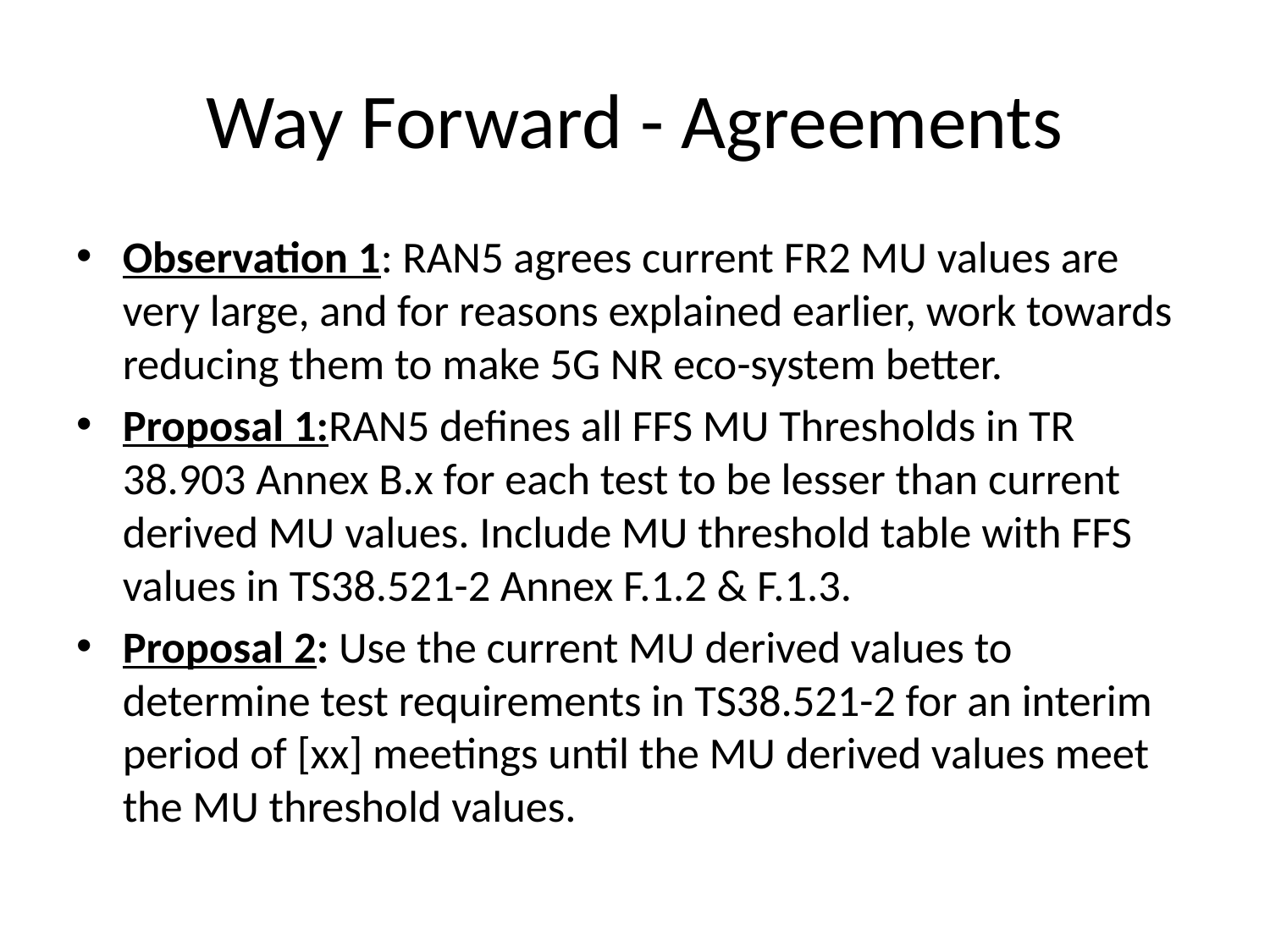

# Way Forward - Agreements
Observation 1: RAN5 agrees current FR2 MU values are very large, and for reasons explained earlier, work towards reducing them to make 5G NR eco-system better.
Proposal 1:RAN5 defines all FFS MU Thresholds in TR 38.903 Annex B.x for each test to be lesser than current derived MU values. Include MU threshold table with FFS values in TS38.521-2 Annex F.1.2 & F.1.3.
Proposal 2: Use the current MU derived values to determine test requirements in TS38.521-2 for an interim period of [xx] meetings until the MU derived values meet the MU threshold values.